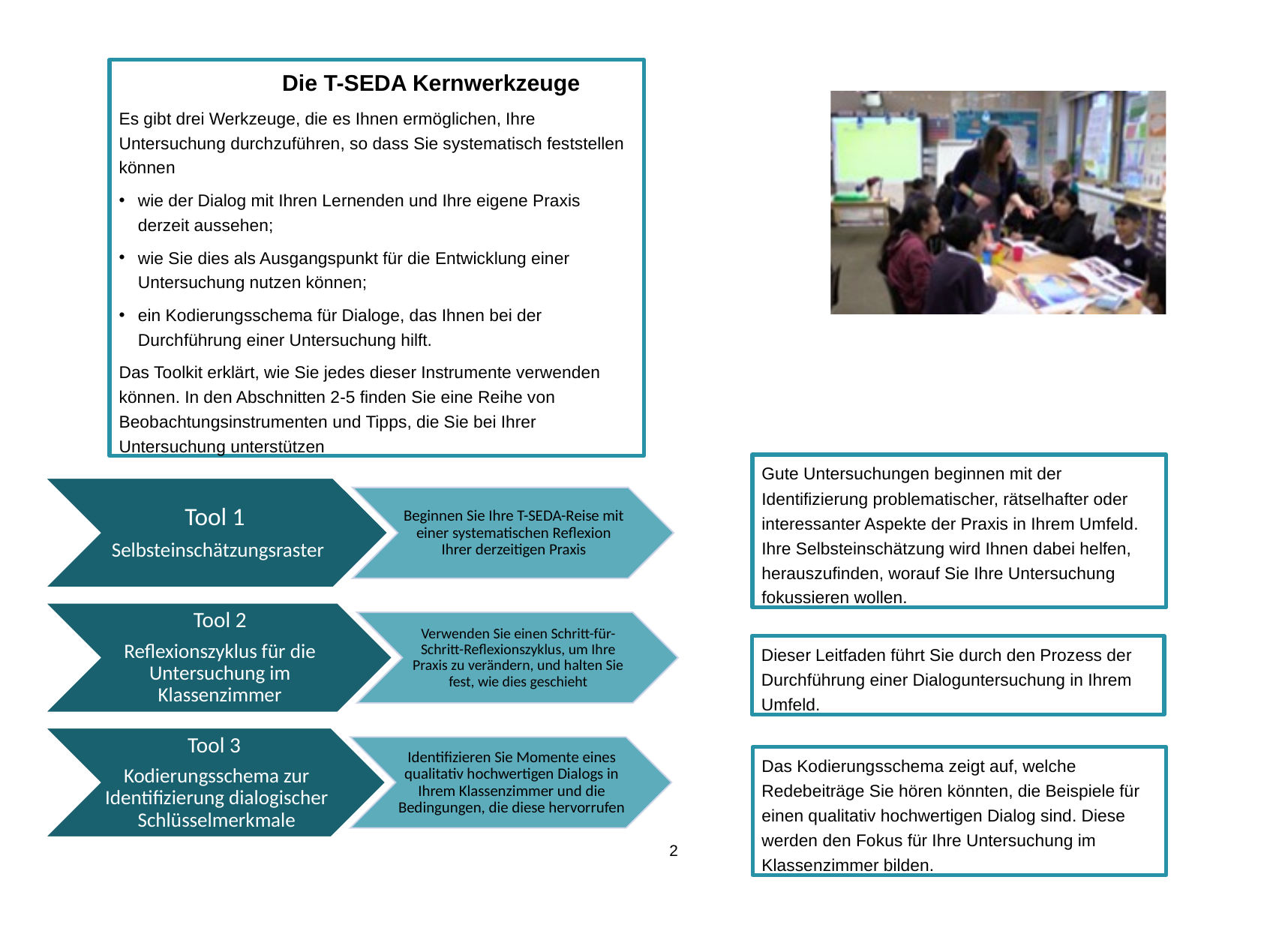

Die T-SEDA Kernwerkzeuge
Es gibt drei Werkzeuge, die es Ihnen ermöglichen, Ihre Untersuchung durchzuführen, so dass Sie systematisch feststellen können
wie der Dialog mit Ihren Lernenden und Ihre eigene Praxis derzeit aussehen;
wie Sie dies als Ausgangspunkt für die Entwicklung einer Untersuchung nutzen können;
ein Kodierungsschema für Dialoge, das Ihnen bei der Durchführung einer Untersuchung hilft.
Das Toolkit erklärt, wie Sie jedes dieser Instrumente verwenden können. In den Abschnitten 2-5 finden Sie eine Reihe von Beobachtungsinstrumenten und Tipps, die Sie bei Ihrer Untersuchung unterstützen

Gute Untersuchungen beginnen mit der Identifizierung problematischer, rätselhafter oder interessanter Aspekte der Praxis in Ihrem Umfeld. Ihre Selbsteinschätzung wird Ihnen dabei helfen, herauszufinden, worauf Sie Ihre Untersuchung fokussieren wollen.
Tool 1
Selbsteinschätzungsraster
Beginnen Sie Ihre T-SEDA-Reise mit einer systematischen Reflexion Ihrer derzeitigen Praxis
Tool 2
Reflexionszyklus für die Untersuchung im Klassenzimmer
Verwenden Sie einen Schritt-für-Schritt-Reflexionszyklus, um Ihre Praxis zu verändern, und halten Sie fest, wie dies geschieht
Tool 3
Kodierungsschema zur Identifizierung dialogischer Schlüsselmerkmale
Identifizieren Sie Momente eines qualitativ hochwertigen Dialogs in Ihrem Klassenzimmer und die Bedingungen, die diese hervorrufen
Dieser Leitfaden führt Sie durch den Prozess der Durchführung einer Dialoguntersuchung in Ihrem Umfeld.
Das Kodierungsschema zeigt auf, welche Redebeiträge Sie hören könnten, die Beispiele für einen qualitativ hochwertigen Dialog sind. Diese werden den Fokus für Ihre Untersuchung im Klassenzimmer bilden.
2